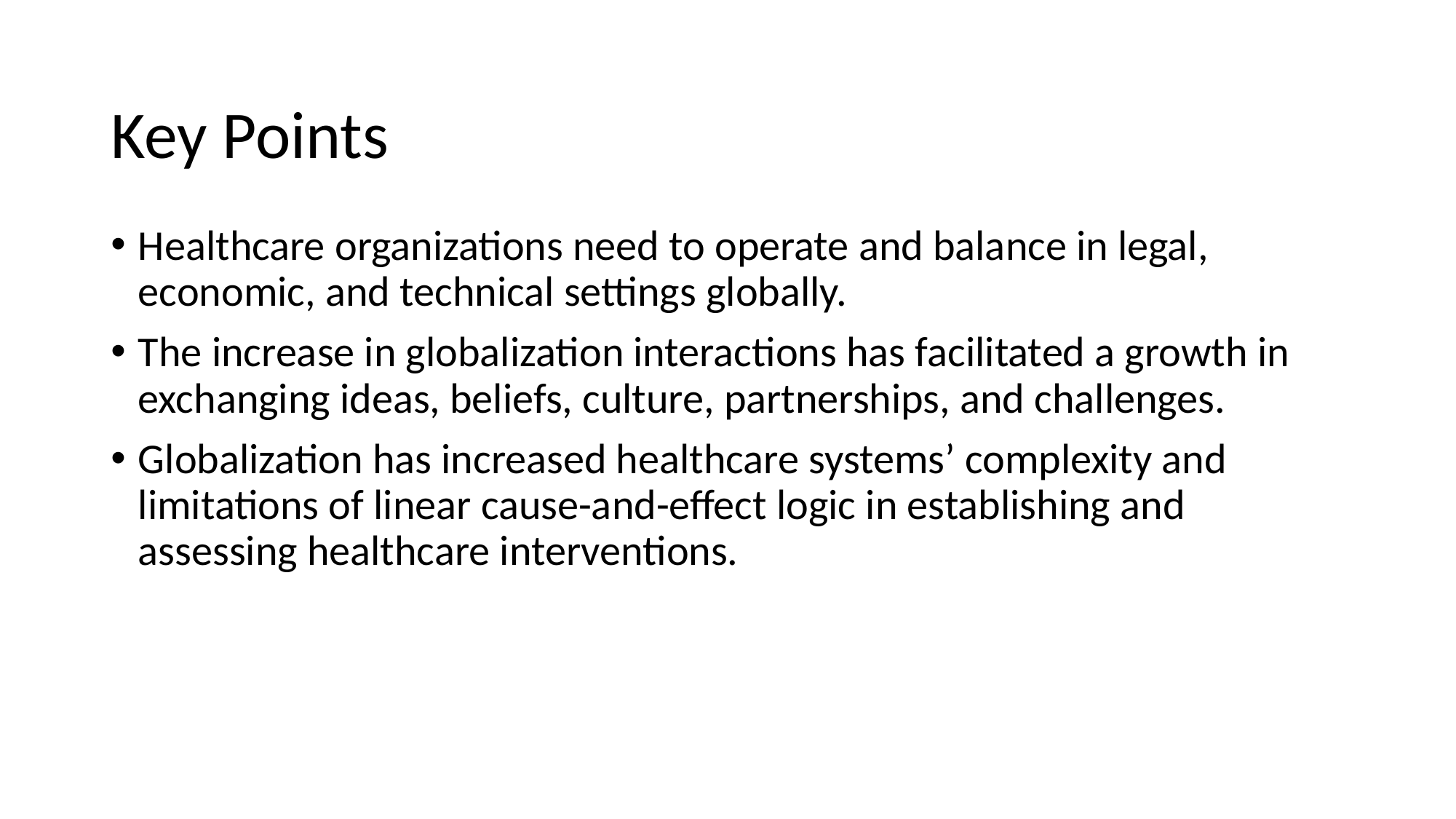

# Key Points
Healthcare organizations need to operate and balance in legal, economic, and technical settings globally.
The increase in globalization interactions has facilitated a growth in exchanging ideas, beliefs, culture, partnerships, and challenges.
Globalization has increased healthcare systems’ complexity and limitations of linear cause-and-effect logic in establishing and assessing healthcare interventions.